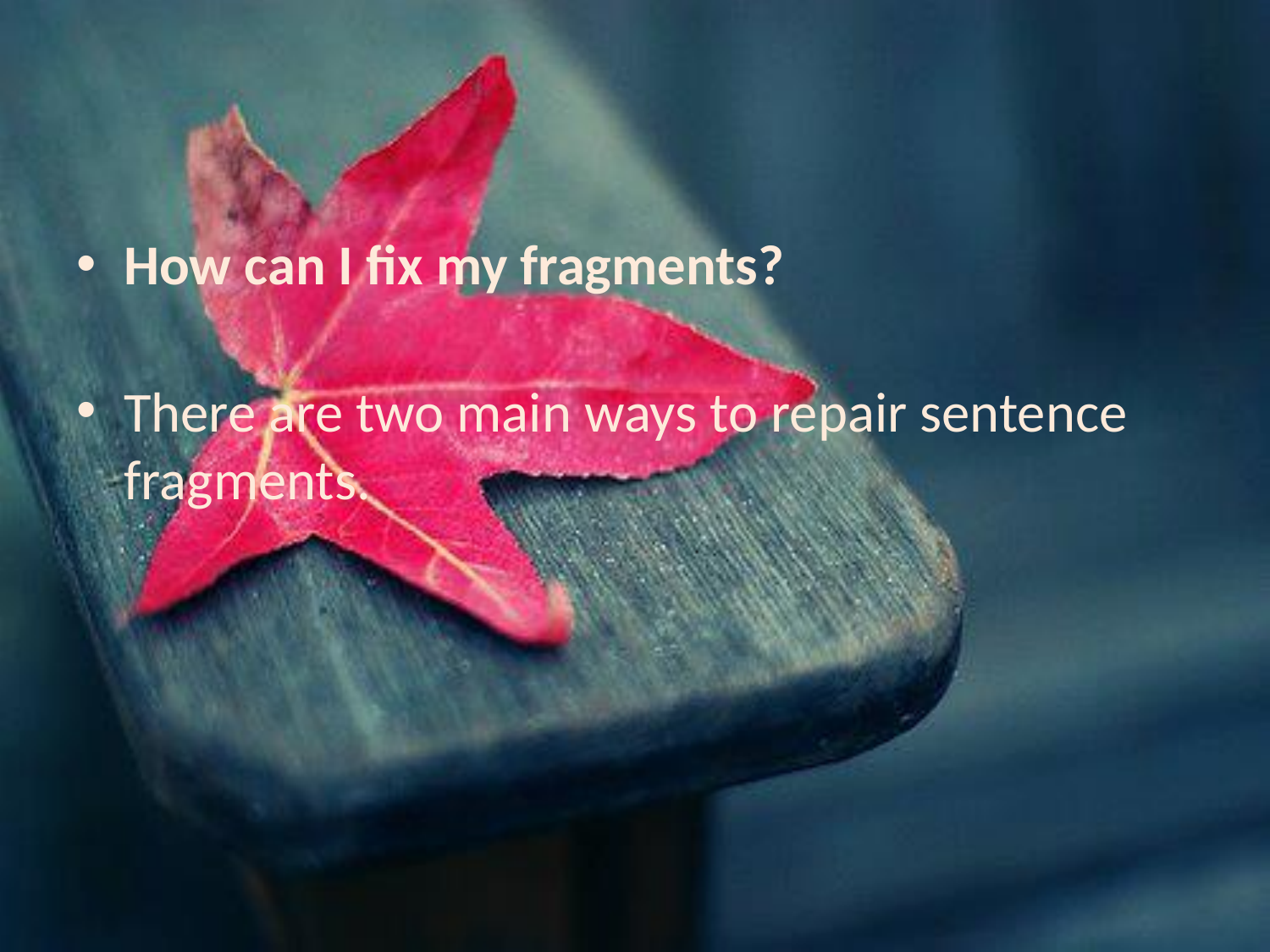

#
How can I fix my fragments?
There are two main ways to repair sentence fragments.